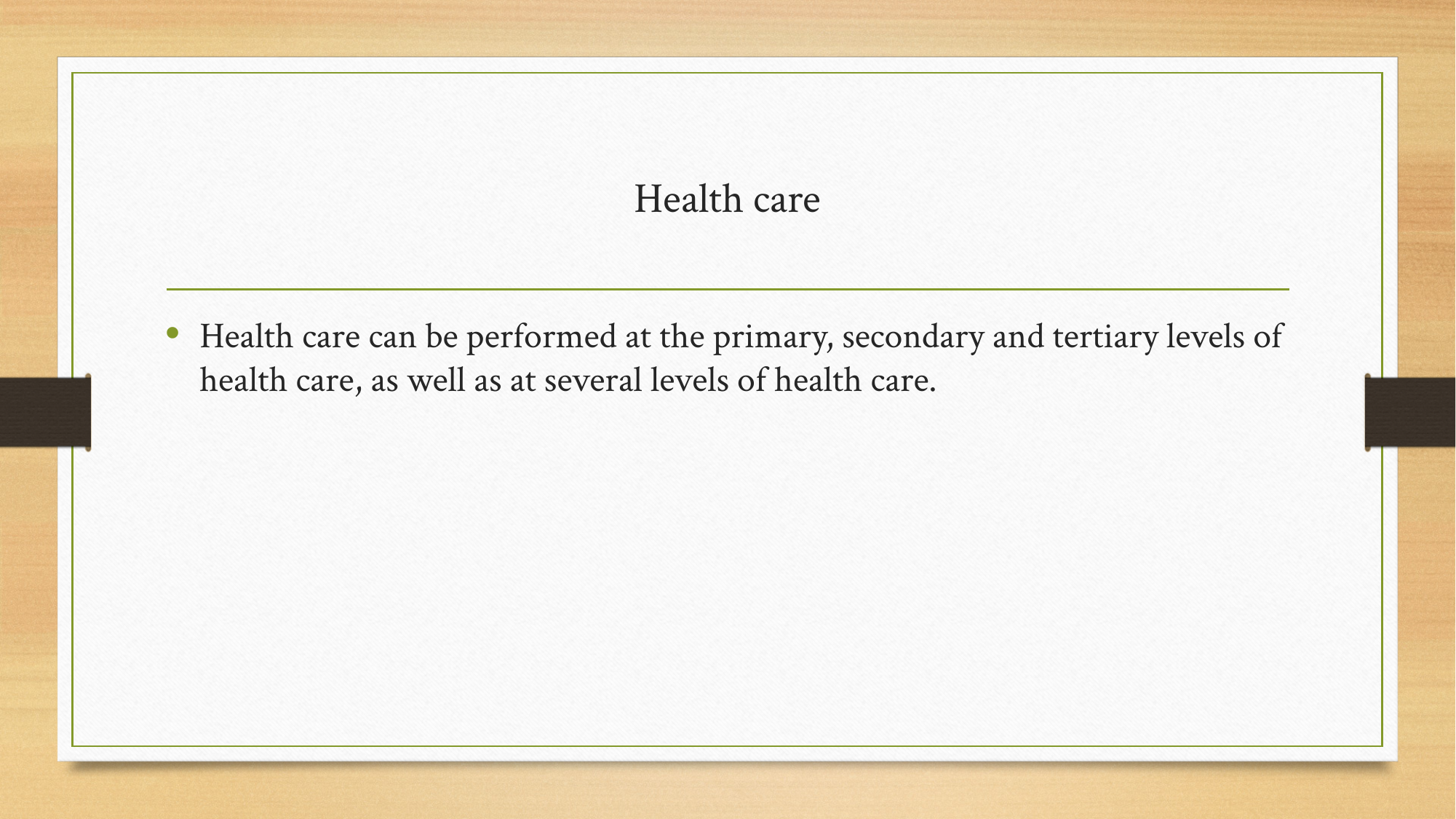

# Health care
Health care can be performed at the primary, secondary and tertiary levels of health care, as well as at several levels of health care.